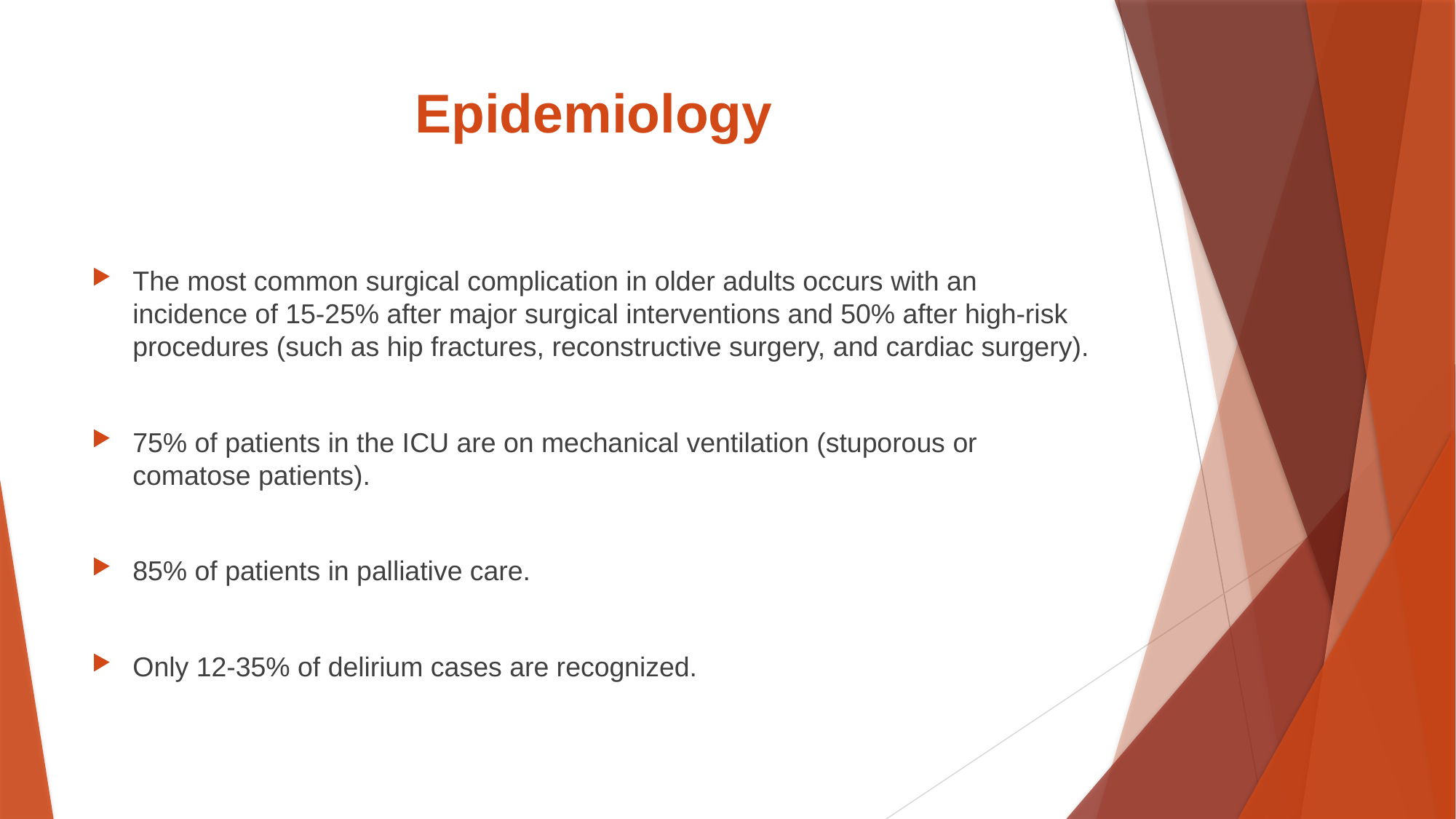

# Epidemiology
The most common surgical complication in older adults occurs with an incidence of 15-25% after major surgical interventions and 50% after high-risk procedures (such as hip fractures, reconstructive surgery, and cardiac surgery).

75% of patients in the ICU are on mechanical ventilation (stuporous or comatose patients).

85% of patients in palliative care.

Only 12-35% of delirium cases are recognized.